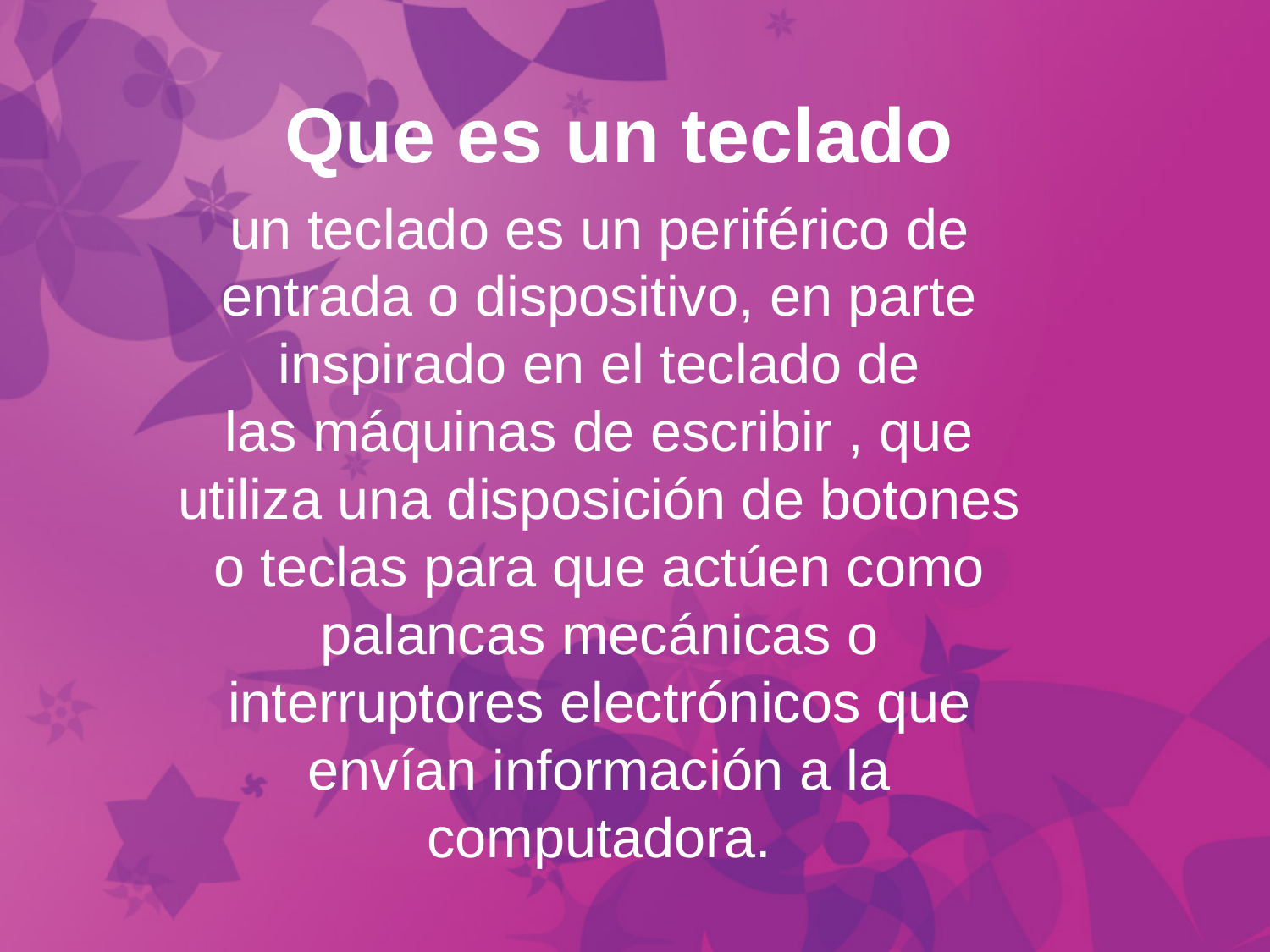

# Que es un teclado
un teclado es un periférico de entrada o dispositivo, en parte inspirado en el teclado de las máquinas de escribir , que utiliza una disposición de botones o teclas para que actúen como palancas mecánicas o interruptores electrónicos que envían información a la computadora.